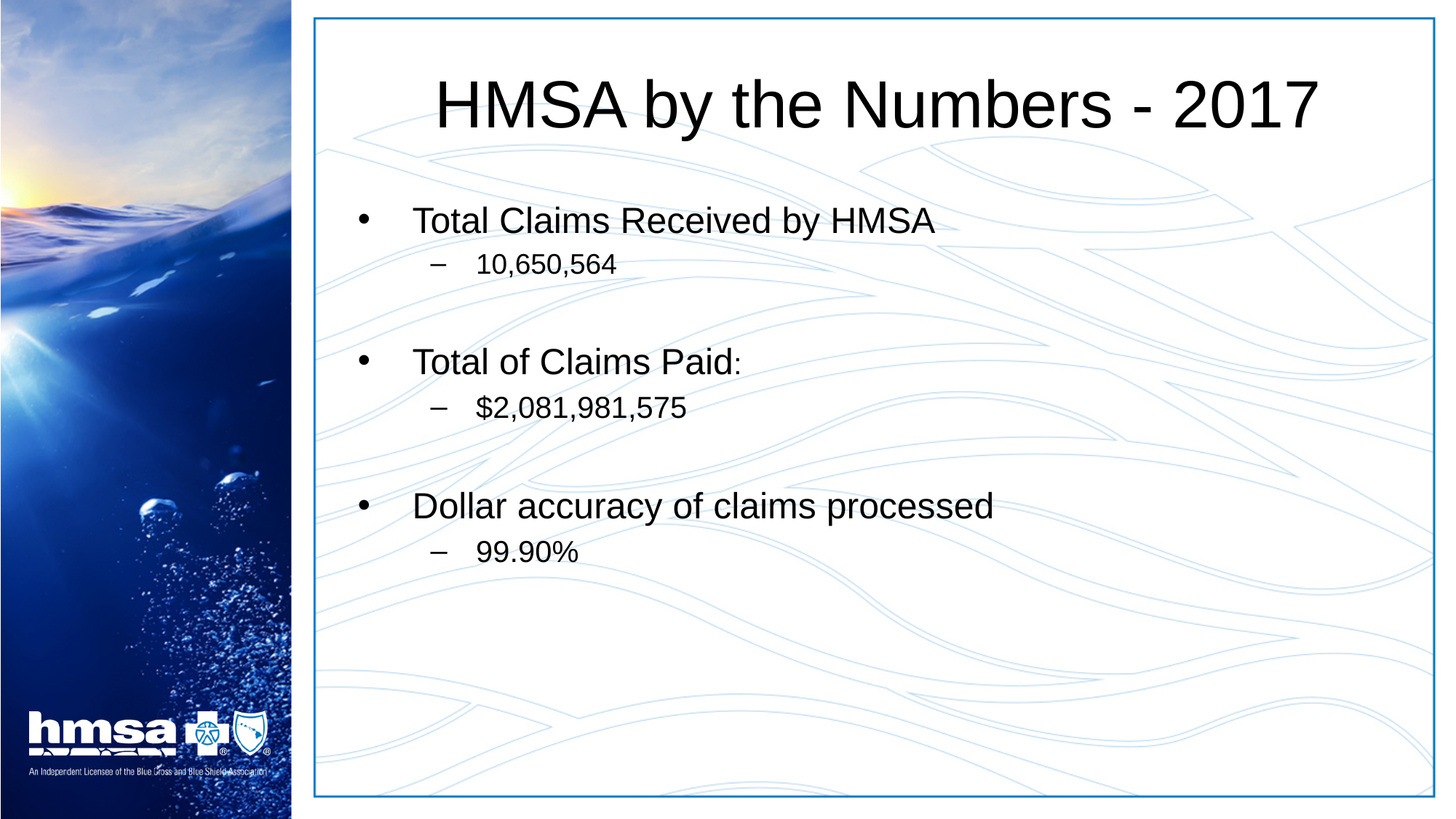

# HMSA by the Numbers - 2017
Total Claims Received by HMSA
10,650,564

Total of Claims Paid:
$2,081,981,575

Dollar accuracy of claims processed
99.90%